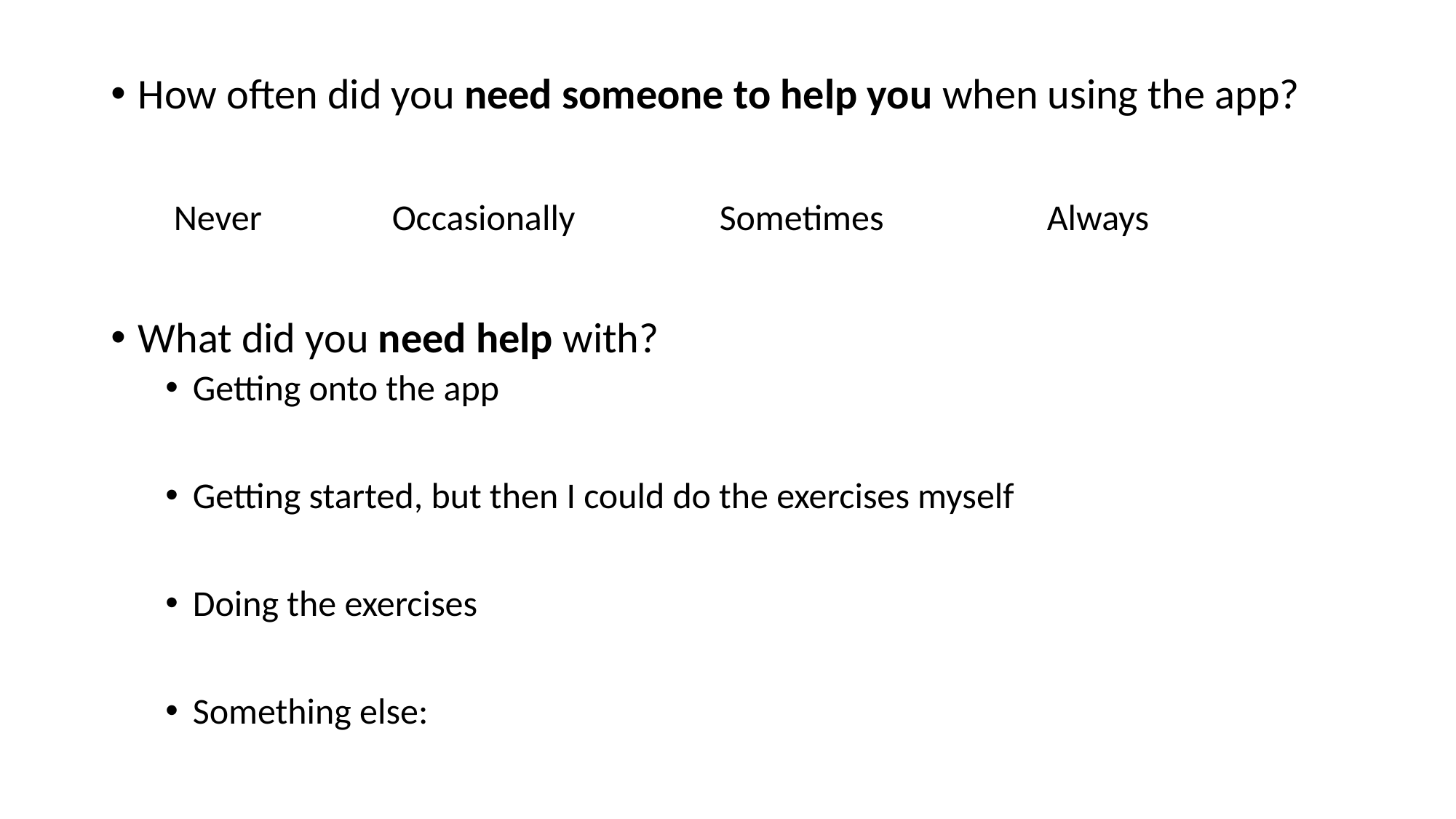

How often did you need someone to help you when using the app?

What did you need help with?
Getting onto the app

Getting started, but then I could do the exercises myself

Doing the exercises

Something else:

Never		Occasionally		Sometimes		Always